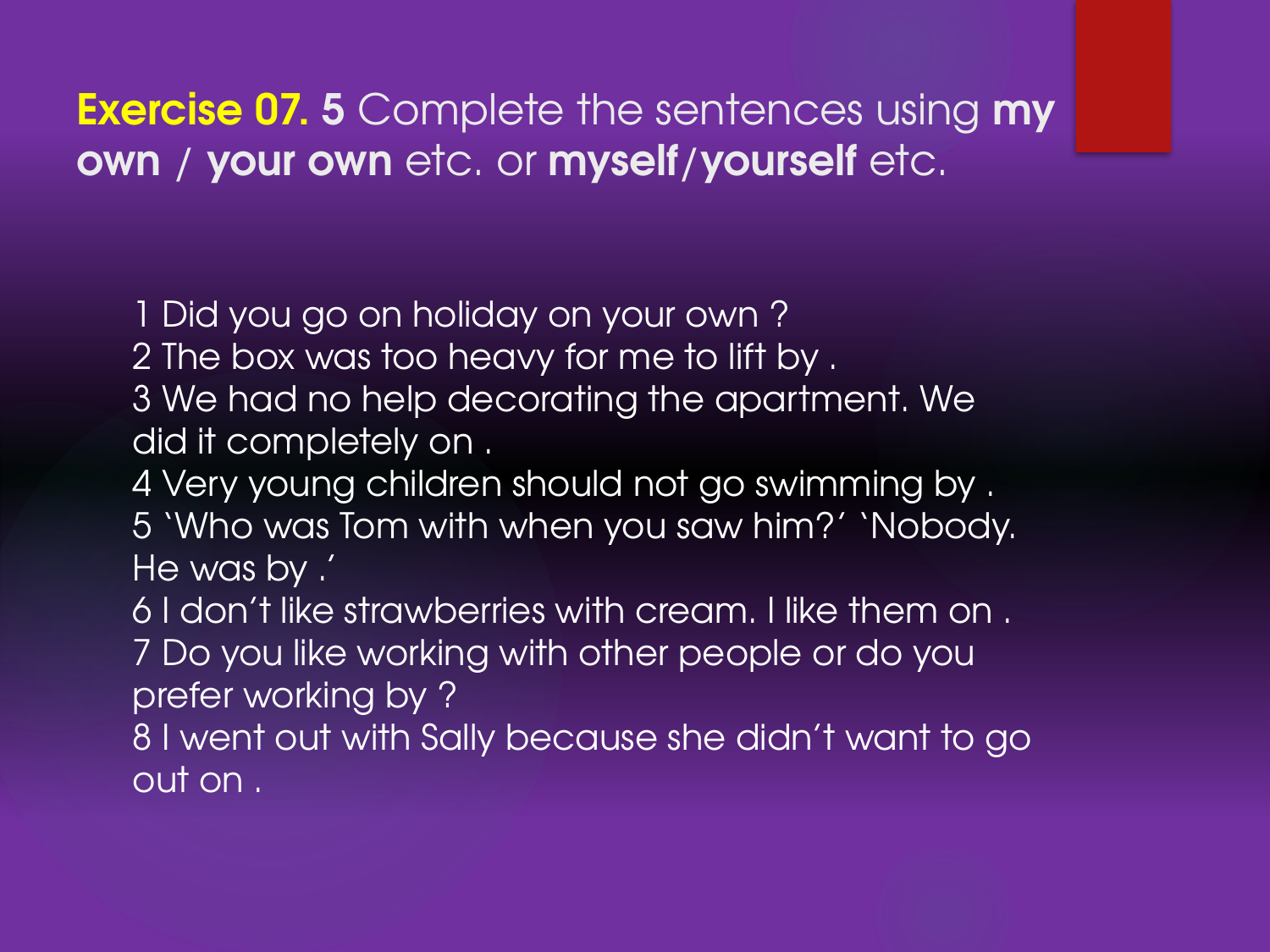

# Exercise 07. 5 Complete the sentences using my own / your own etc. or myself/yourself etc.
1 Did you go on holiday on your own ?
2 The box was too heavy for me to lift by .
3 We had no help decorating the apartment. We did it completely on .
4 Very young children should not go swimming by .
5 ‘Who was Tom with when you saw him?’ ‘Nobody. He was by .’
6 I don’t like strawberries with cream. I like them on .
7 Do you like working with other people or do you prefer working by ?
8 I went out with Sally because she didn’t want to go out on .